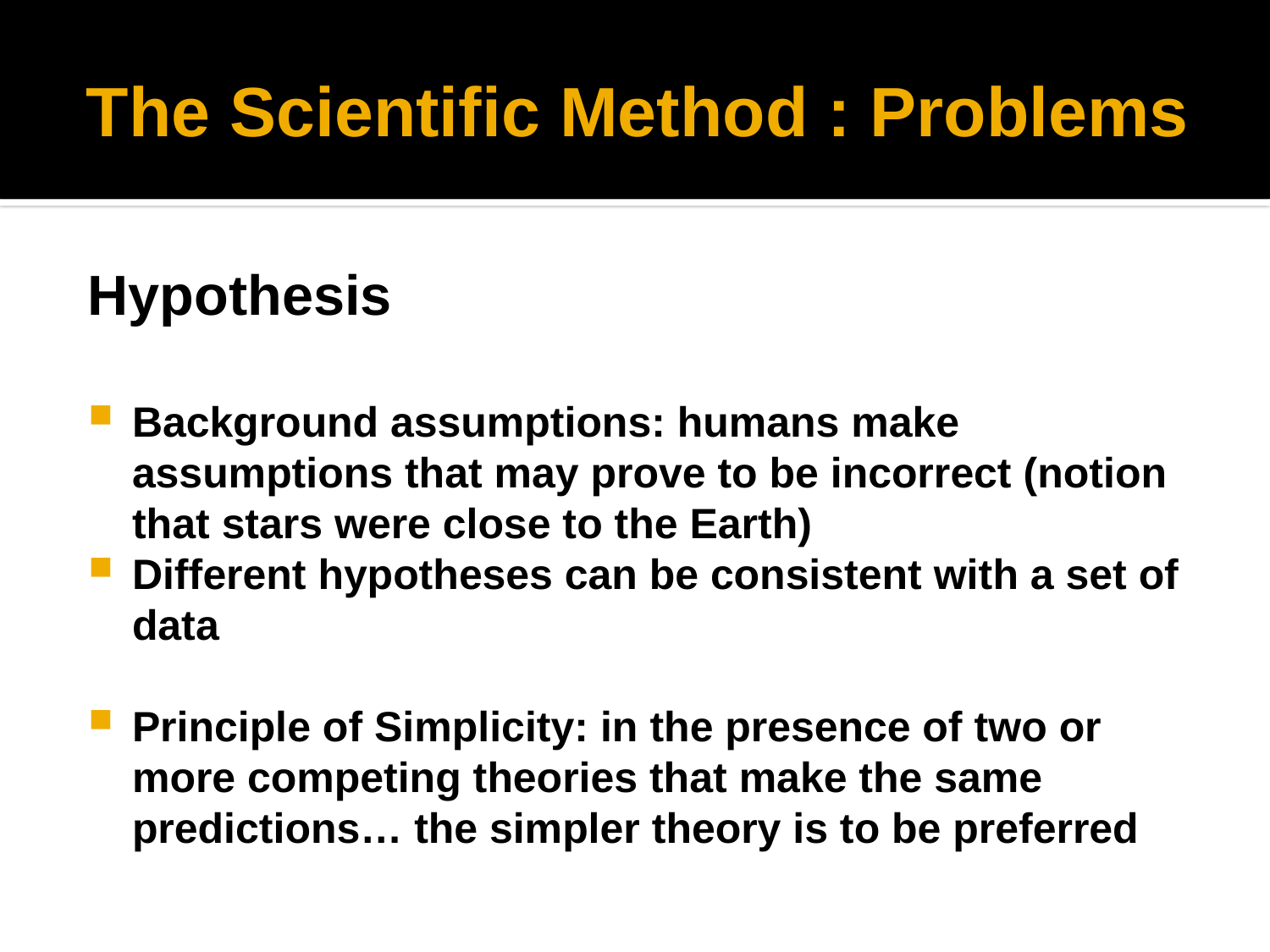

# The Scientific Method : Problems
Hypothesis

Background assumptions: humans make assumptions that may prove to be incorrect (notion that stars were close to the Earth)
Different hypotheses can be consistent with a set of data

Principle of Simplicity: in the presence of two or more competing theories that make the same predictions… the simpler theory is to be preferred